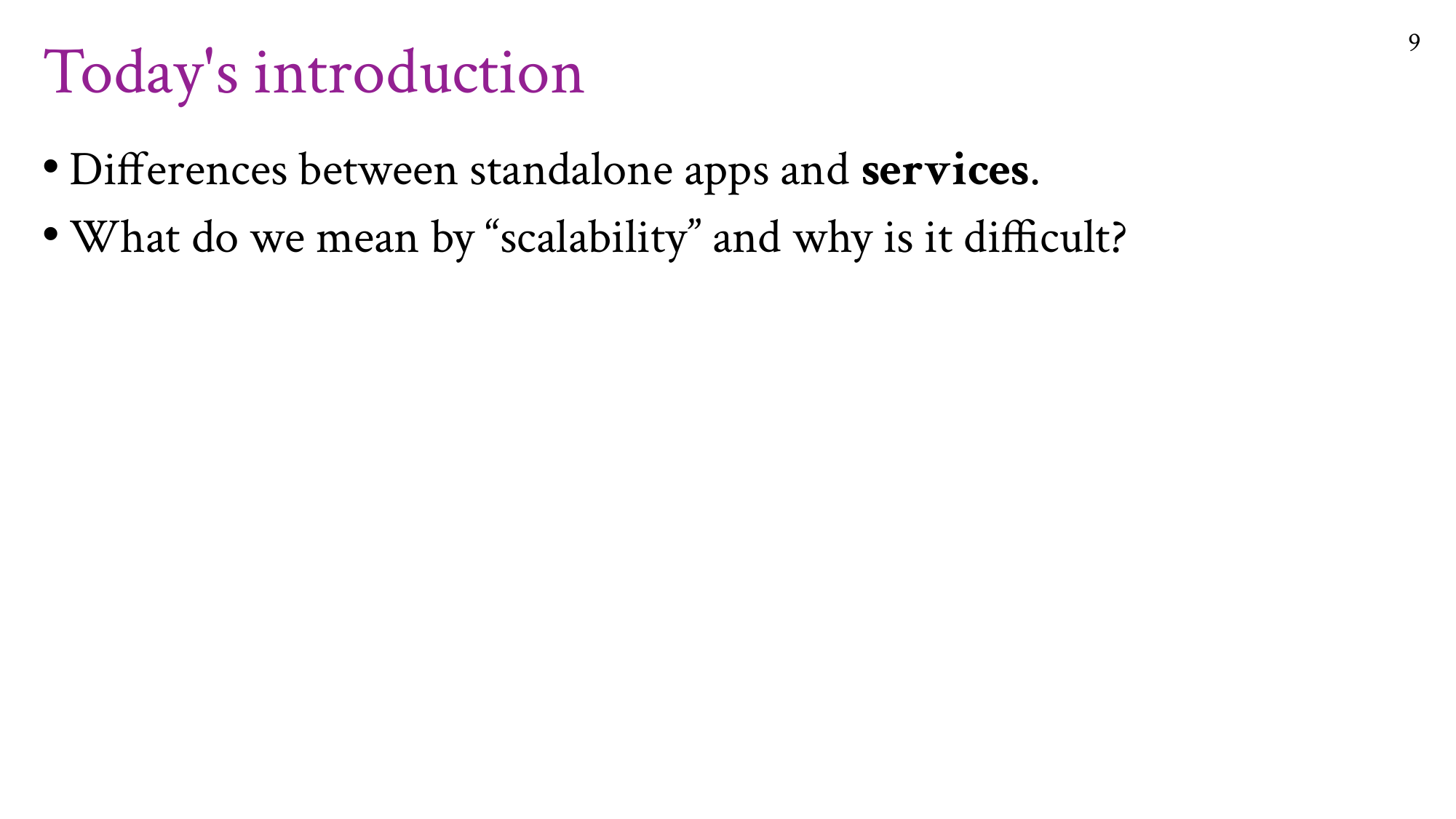

# Today's introduction
Differences between standalone apps and services.
What do we mean by “scalability” and why is it difficult?